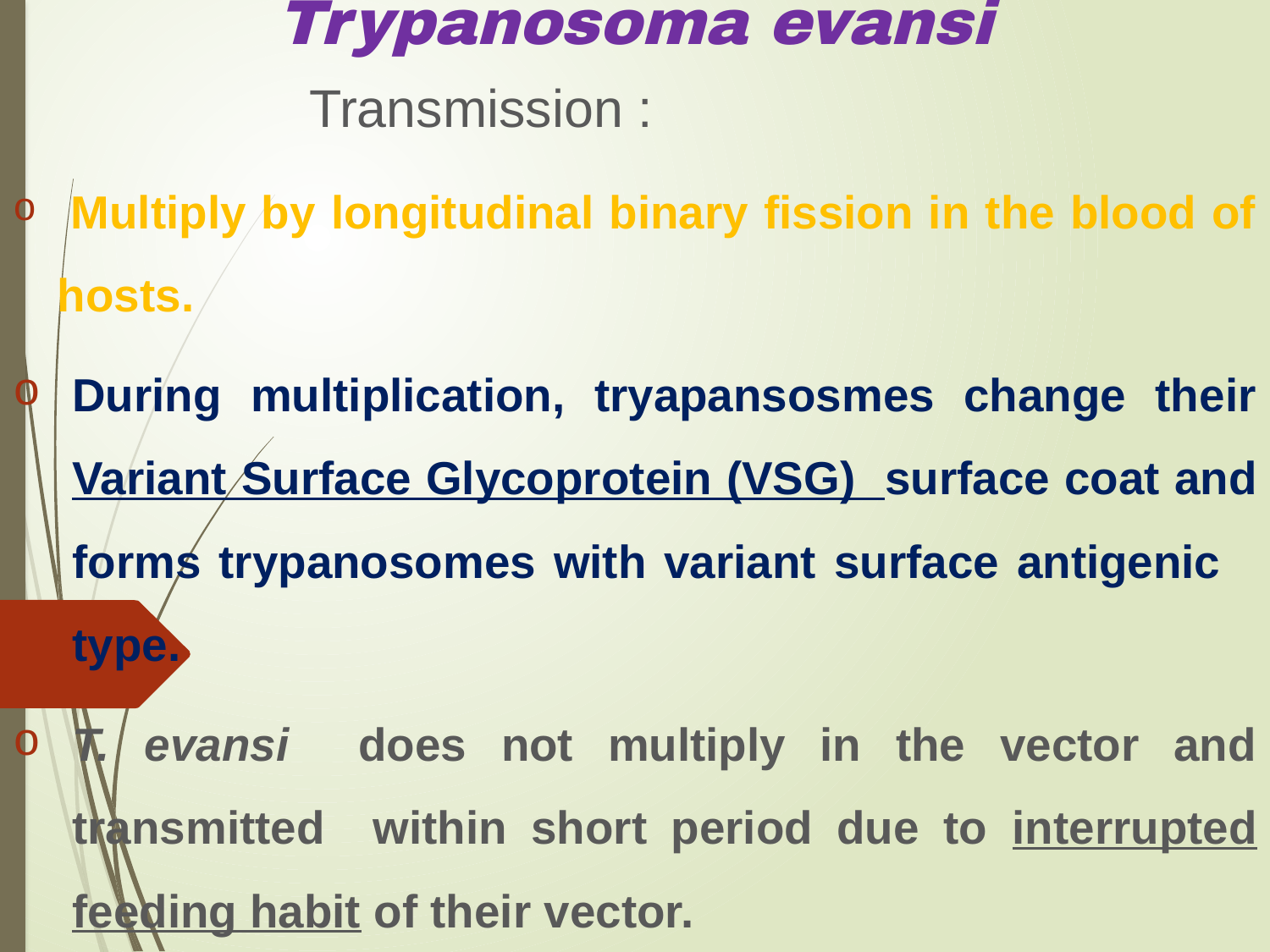

# Trypanosoma evansi
                    Transmission :
 Multiply by longitudinal binary fission in the blood of hosts.
During multiplication, tryapansosmes change their Variant Surface Glycoprotein (VSG)  surface coat and forms trypanosomes with variant surface antigenic   type.
T. evansi  does not multiply in the vector and transmitted  within short period due to interrupted feeding habit of their vector.